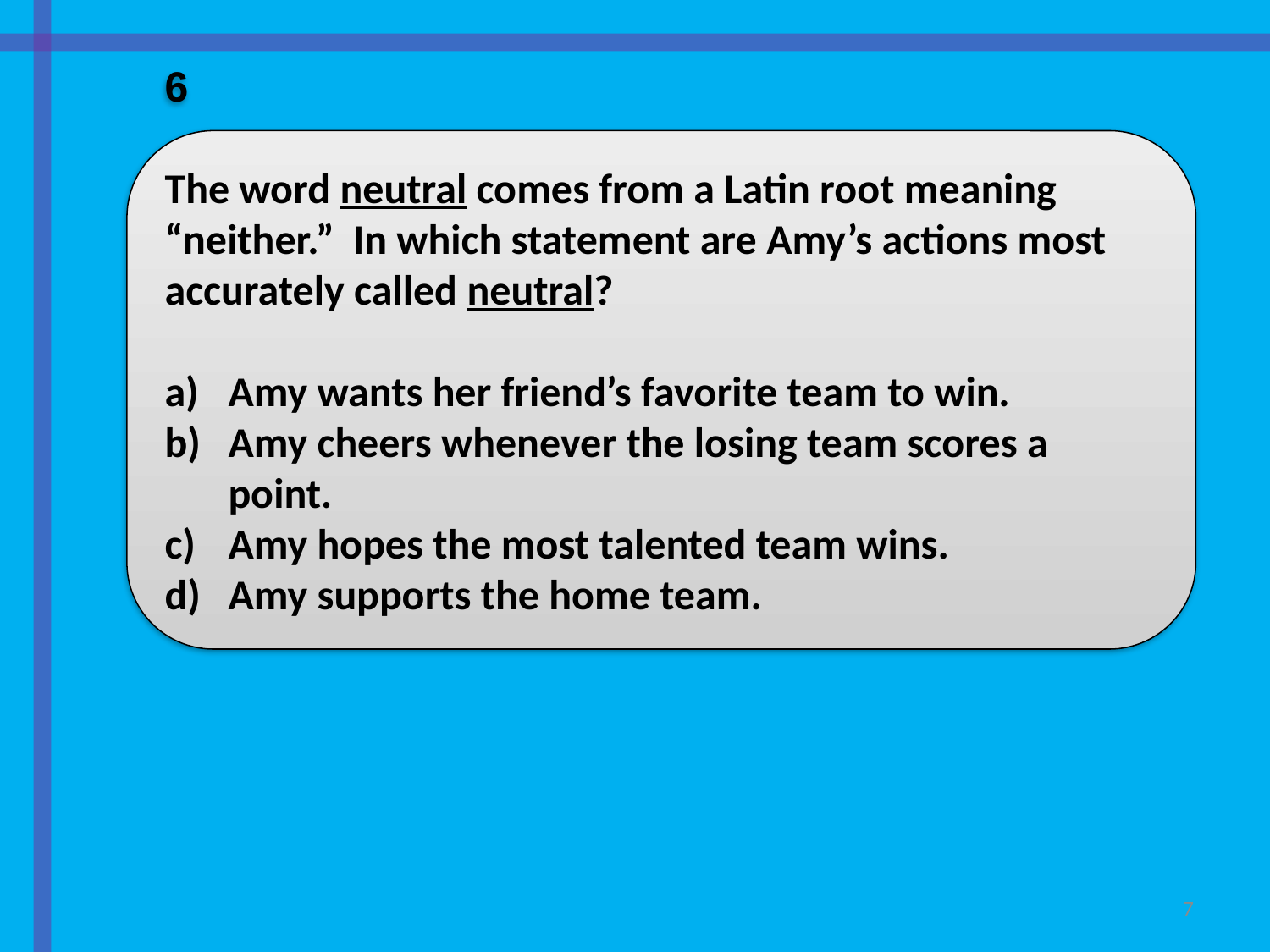

6

The word neutral comes from a Latin root meaning “neither.”  In which statement are Amy’s actions most accurately called neutral?

Amy wants her friend’s favorite team to win.
Amy cheers whenever the losing team scores a point.
Amy hopes the most talented team wins.
Amy supports the home team.

7